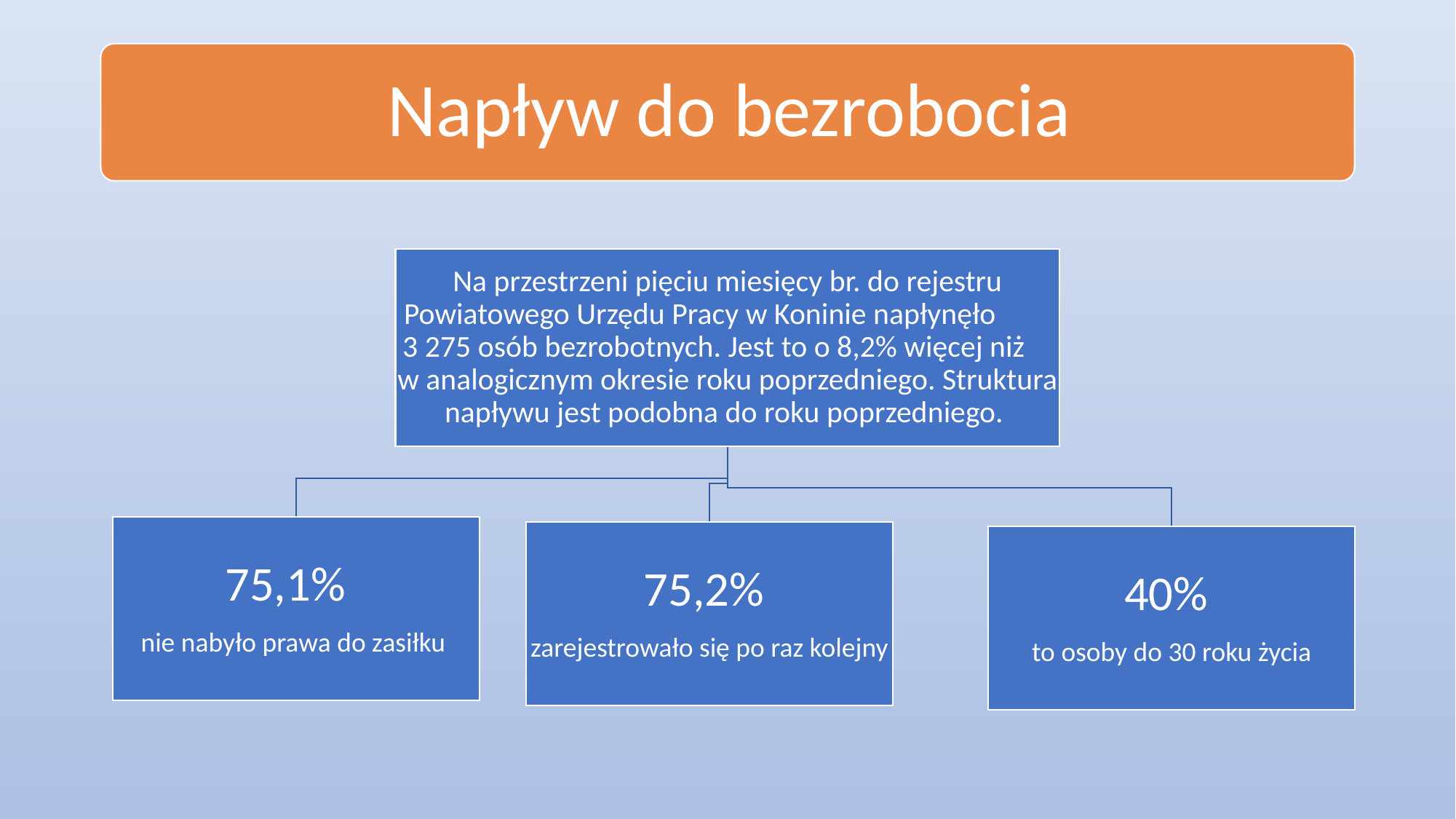

Napływ do bezrobocia
Na przestrzeni pięciu miesięcy br. do rejestru Powiatowego Urzędu Pracy w Koninie napłynęło         3 275 osób bezrobotnych. Jest to o 8,2% więcej niż     w analogicznym okresie roku poprzedniego. Struktura napływu jest podobna do roku poprzedniego.
75,1%
nie nabyło prawa do zasiłku
75,2%
zarejestrowało się po raz kolejny
40%
to osoby do 30 roku życia